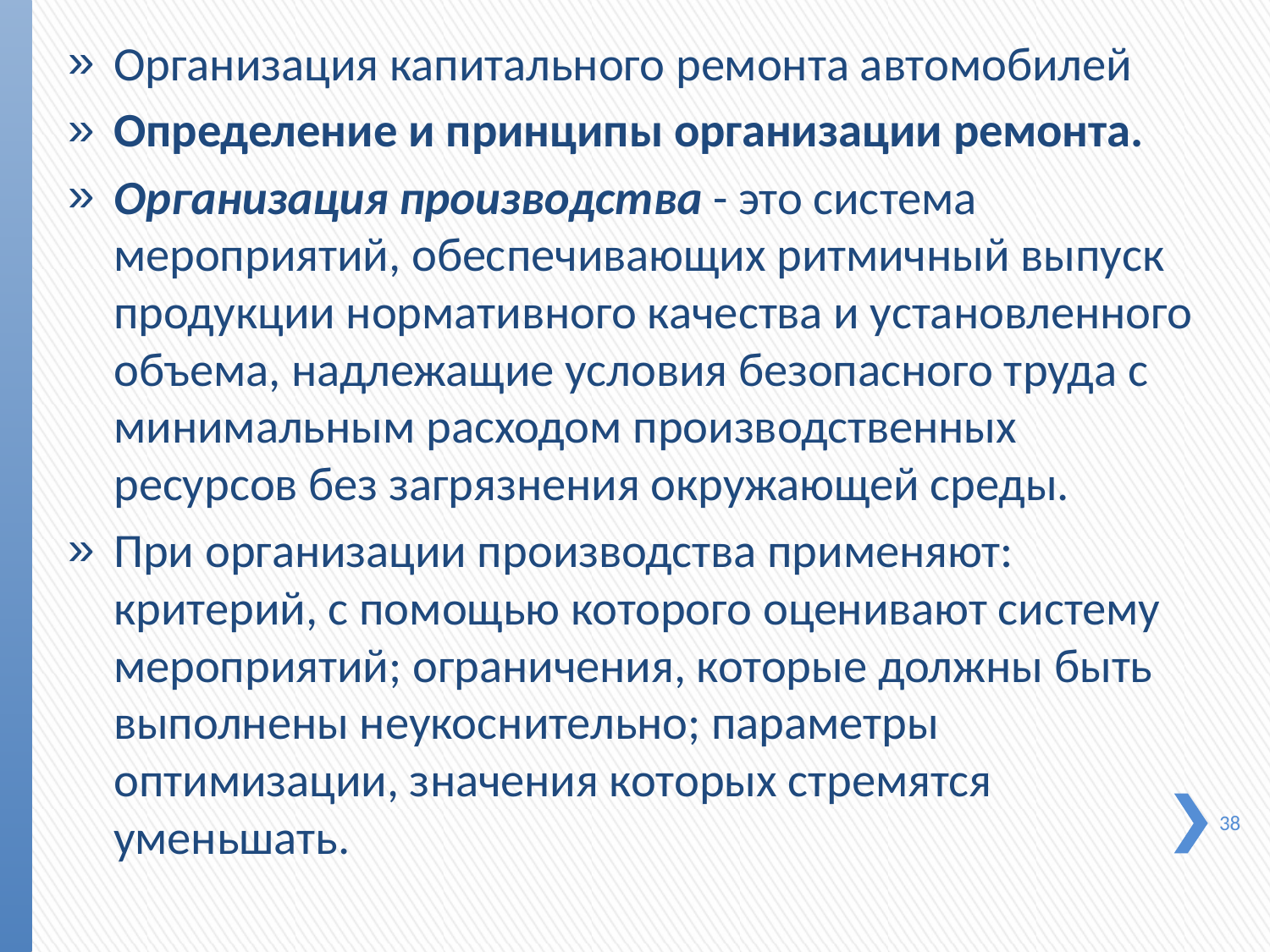

Организация капитального ремонта автомобилей
Определение и принципы организации ремонта.
Орга­низация производства - это система мероприятий, обеспечи­вающих ритмичный выпуск продукции нормативного качест­ва и установленного объема, надлежащие условия безопасного труда с минимальным расходом производственных ресурсов без загрязнения окружающей среды.
При организации производства применяют: критерий, с по­мощью которого оценивают систему мероприятий; ограниче­ния, которые должны быть выполнены неукоснительно; пара­метры оптимизации, значения которых стремятся уменьшать.

38